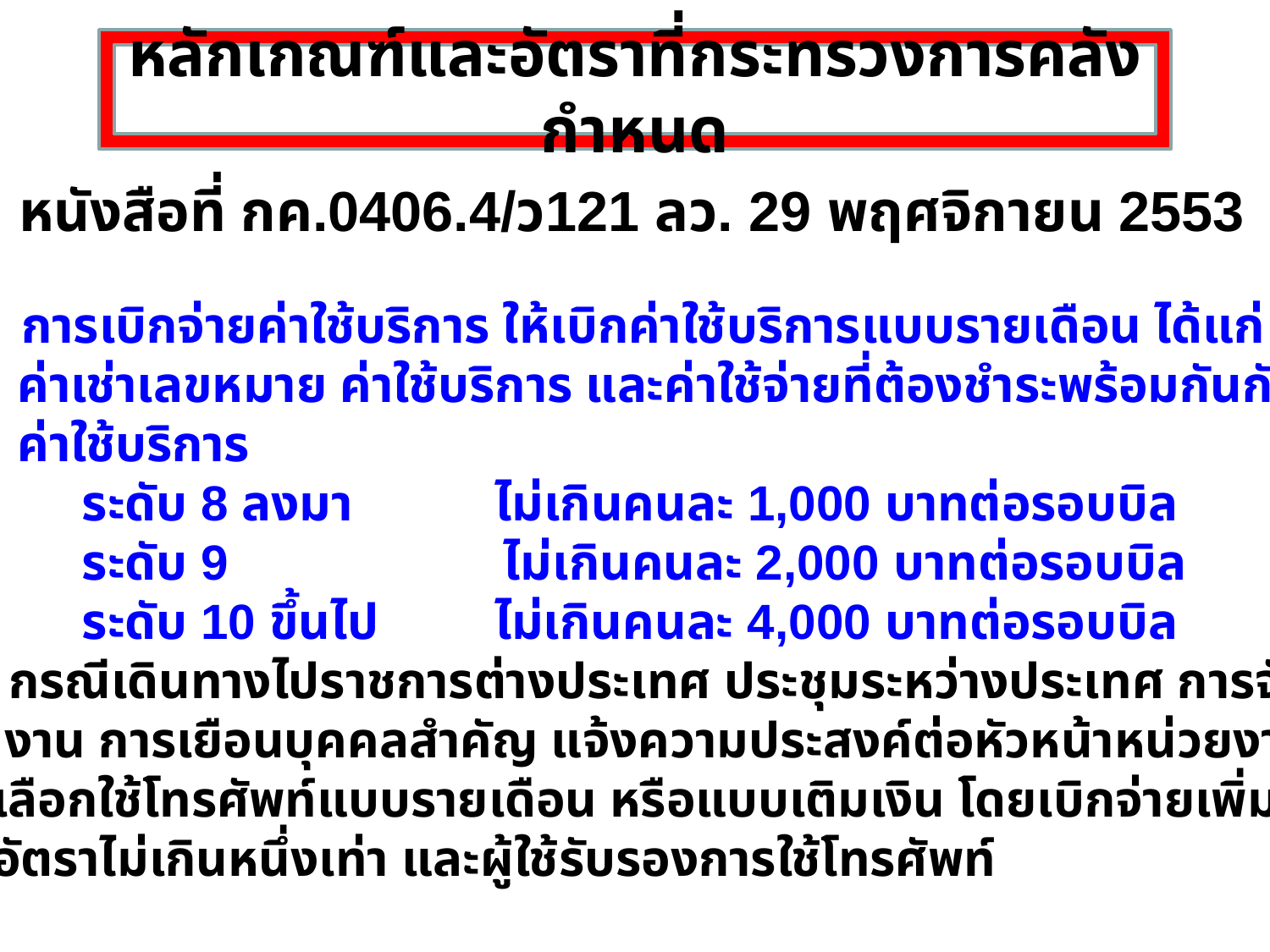

หลักเกณฑ์และอัตราที่กระทรวงการคลังกำหนด
หนังสือที่ กค.0406.4/ว121 ลว. 29 พฤศจิกายน 2553
  การเบิกจ่ายค่าใช้บริการ ให้เบิกค่าใช้บริการแบบรายเดือน ได้แก่
    ค่าเช่าเลขหมาย ค่าใช้บริการ และค่าใช้จ่ายที่ต้องชำระพร้อมกันกับ
    ค่าใช้บริการ
         ระดับ 8 ลงมา           ไม่เกินคนละ 1,000 บาทต่อรอบบิล
         ระดับ 9                    ไม่เกินคนละ 2,000 บาทต่อรอบบิล
         ระดับ 10 ขึ้นไป         ไม่เกินคนละ 4,000 บาทต่อรอบบิล
 กรณีเดินทางไปราชการต่างประเทศ ประชุมระหว่างประเทศ การจัด
   งาน การเยือนบุคคลสำคัญ แจ้งความประสงค์ต่อหัวหน้าหน่วยงานขอ
  เลือกใช้โทรศัพท์แบบรายเดือน หรือแบบเติมเงิน โดยเบิกจ่ายเพิ่มได้อีก
  อัตราไม่เกินหนึ่งเท่า และผู้ใช้รับรองการใช้โทรศัพท์

126